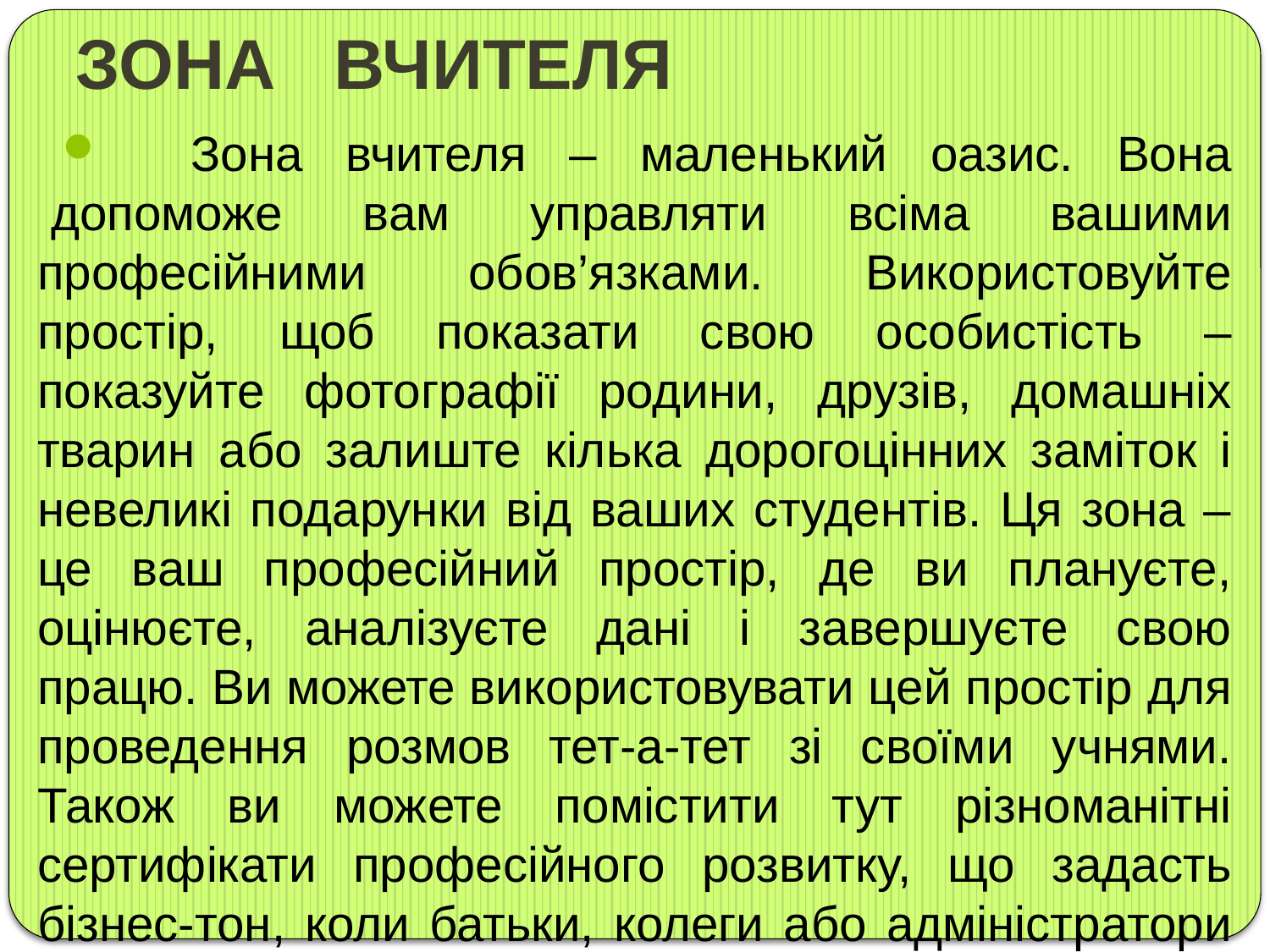

# ЗОНА   ВЧИТЕЛЯ
  Зона вчителя – маленький оазис. Вона  допоможе вам управляти всіма вашими професійними обов’язками. Використовуйте простір, щоб показати свою особистість – показуйте фотографії родини, друзів, домашніх тварин або залиште кілька дорогоцінних заміток і невеликі подарунки від ваших студентів. Ця зона – це ваш професійний простір, де ви плануєте, оцінюєте, аналізуєте дані і завершуєте свою працю. Ви можете використовувати цей простір для проведення розмов тет-а-тет зі своїми учнями. Також ви можете помістити тут різноманітні сертифікати професійного розвитку, що задасть бізнес-тон, коли батьки, колеги або адміністратори відвідуватимуть ваш клас.